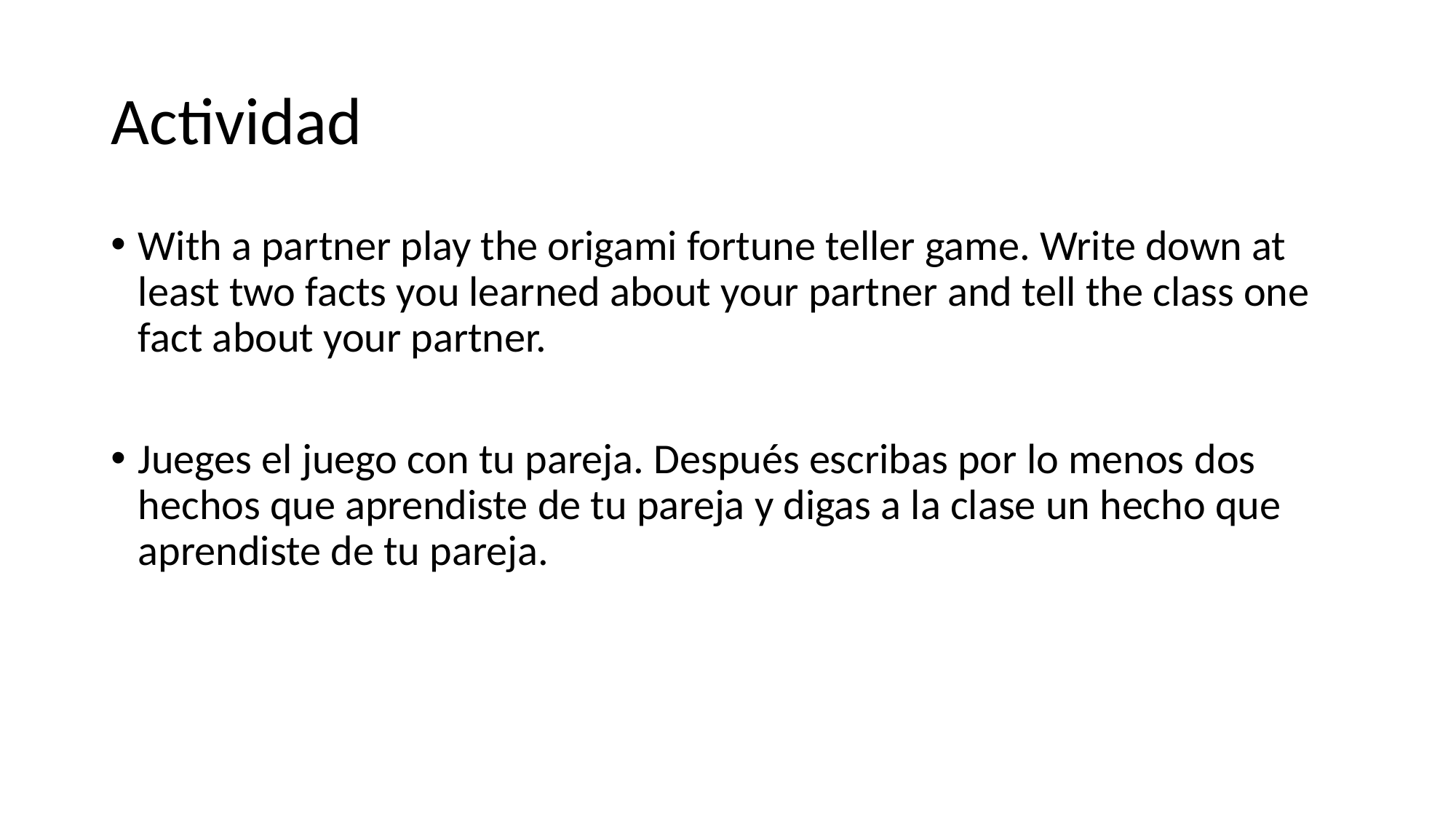

# Actividad
With a partner play the origami fortune teller game. Write down at least two facts you learned about your partner and tell the class one fact about your partner.

Jueges el juego con tu pareja. Después escribas por lo menos dos hechos que aprendiste de tu pareja y digas a la clase un hecho que aprendiste de tu pareja.